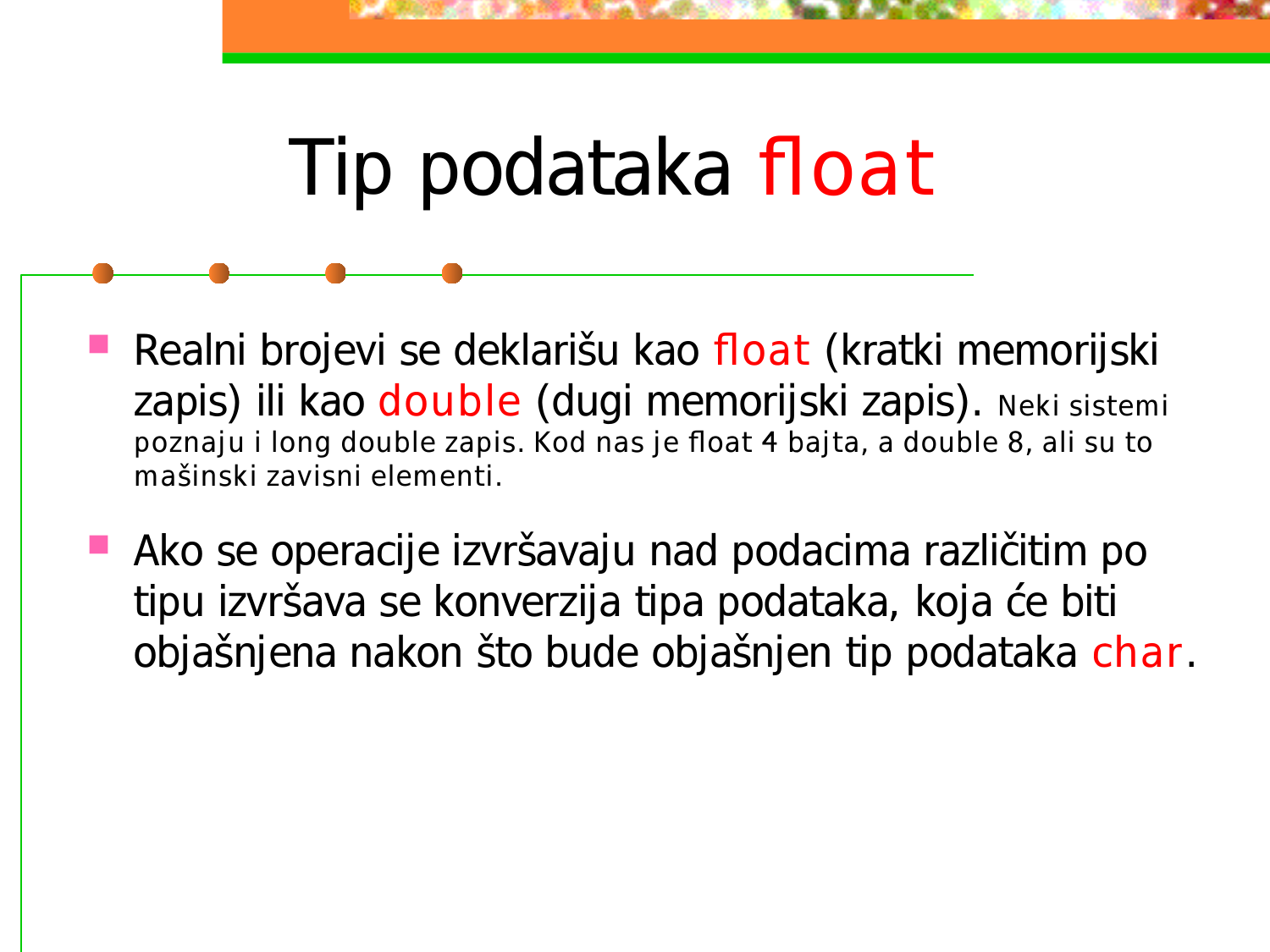

# Tip podataka float
Realni brojevi se deklarišu kao float (kratki memorijski zapis) ili kao double (dugi memorijski zapis). Neki sistemi poznaju i long double zapis. Kod nas je float 4 bajta, a double 8, ali su to mašinski zavisni elementi.
Ako se operacije izvršavaju nad podacima različitim po tipu izvršava se konverzija tipa podataka, koja će biti objašnjena nakon što bude objašnjen tip podataka char.